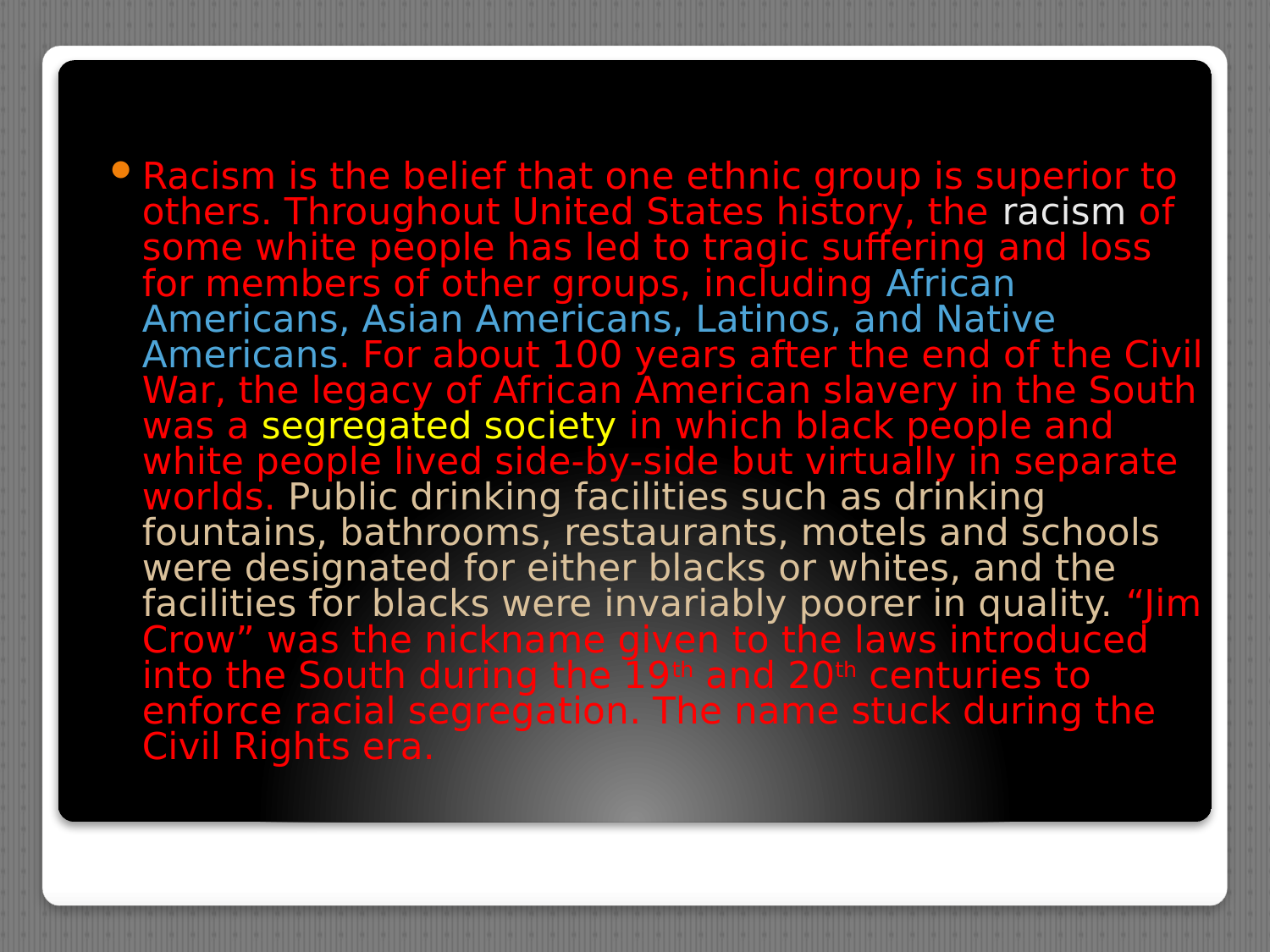

Racism is the belief that one ethnic group is superior to others. Throughout United States history, the racism of some white people has led to tragic suffering and loss for members of other groups, including African Americans, Asian Americans, Latinos, and Native Americans. For about 100 years after the end of the Civil War, the legacy of African American slavery in the South was a segregated society in which black people and white people lived side-by-side but virtually in separate worlds. Public drinking facilities such as drinking fountains, bathrooms, restaurants, motels and schools were designated for either blacks or whites, and the facilities for blacks were invariably poorer in quality. “Jim Crow” was the nickname given to the laws introduced into the South during the 19th and 20th centuries to enforce racial segregation. The name stuck during the Civil Rights era.